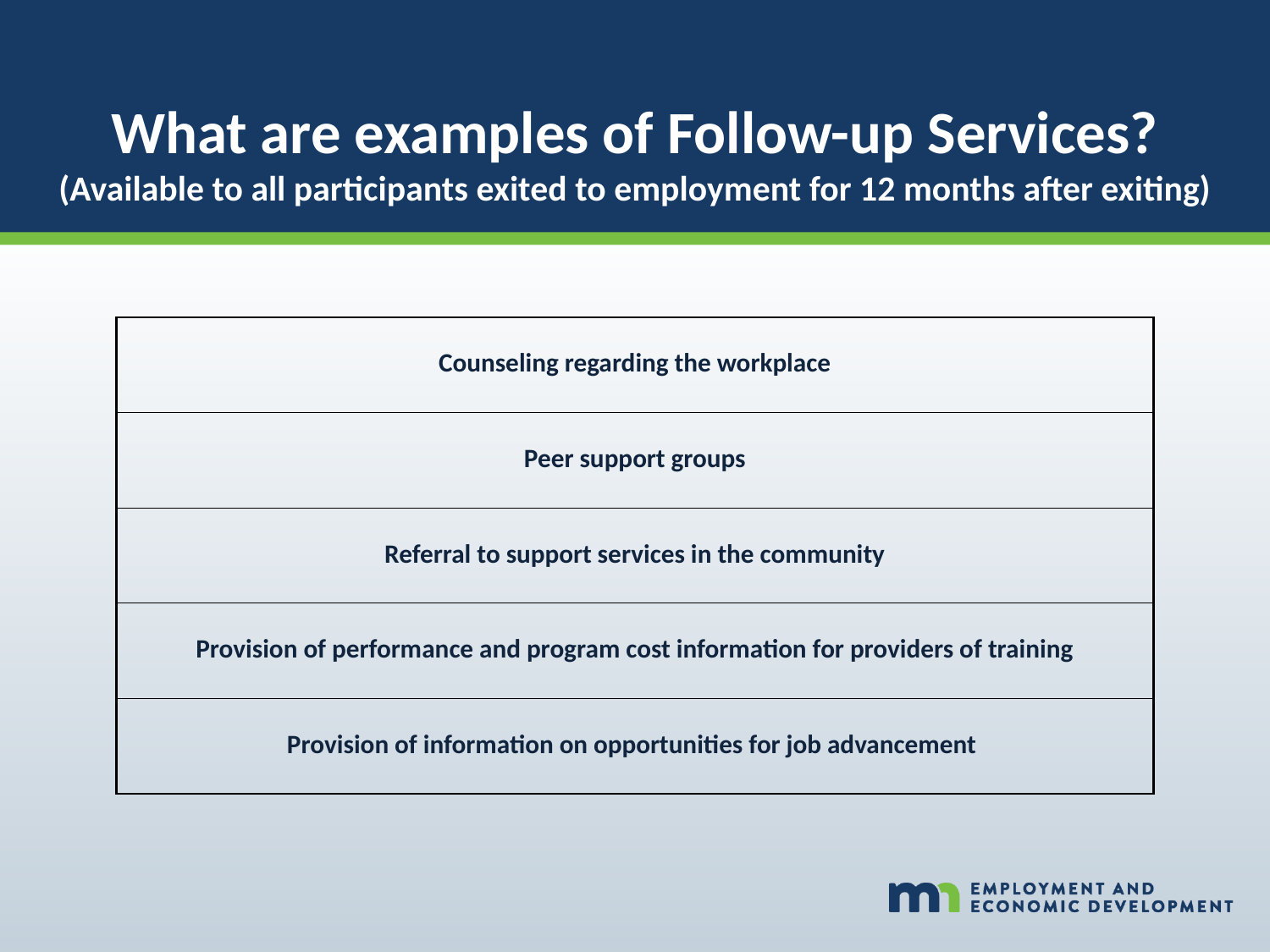

What are examples of Follow-up Services?
(Available to all participants exited to employment for 12 months after exiting)
| Counseling regarding the workplace |
| --- |
| Peer support groups |
| Referral to support services in the community |
| Provision of performance and program cost information for providers of training |
| Provision of information on opportunities for job advancement |